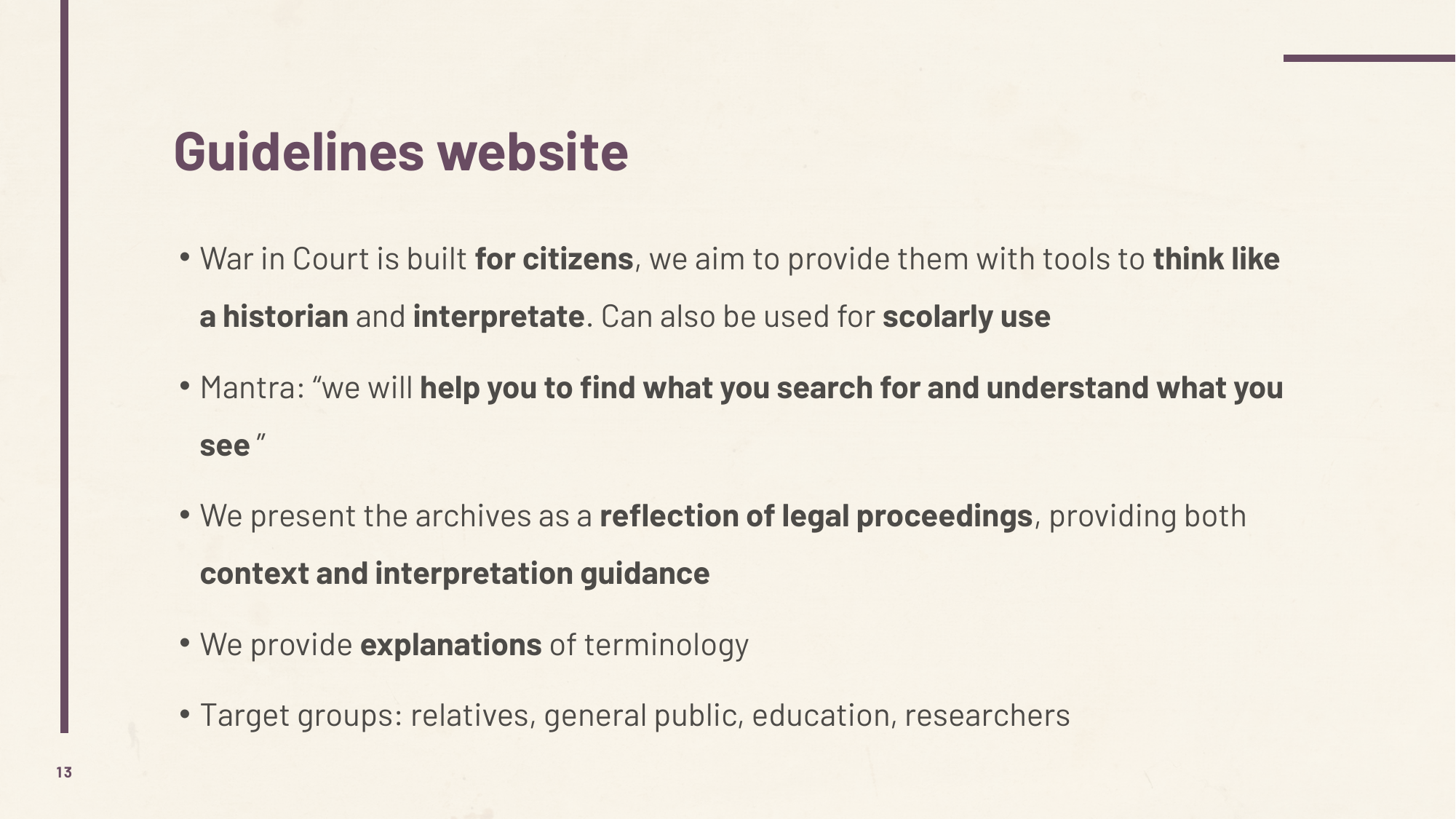

# Guidelines website
War in Court is built for citizens, we aim to provide them with tools to think like a historian and interpretate. Can also be used for scolarly use
Mantra: “we will help you to find what you search for and understand what you see ”
We present the archives as a reflection of legal proceedings, providing both context and interpretation guidance
We provide explanations of terminology
Target groups: relatives, general public, education, researchers
13